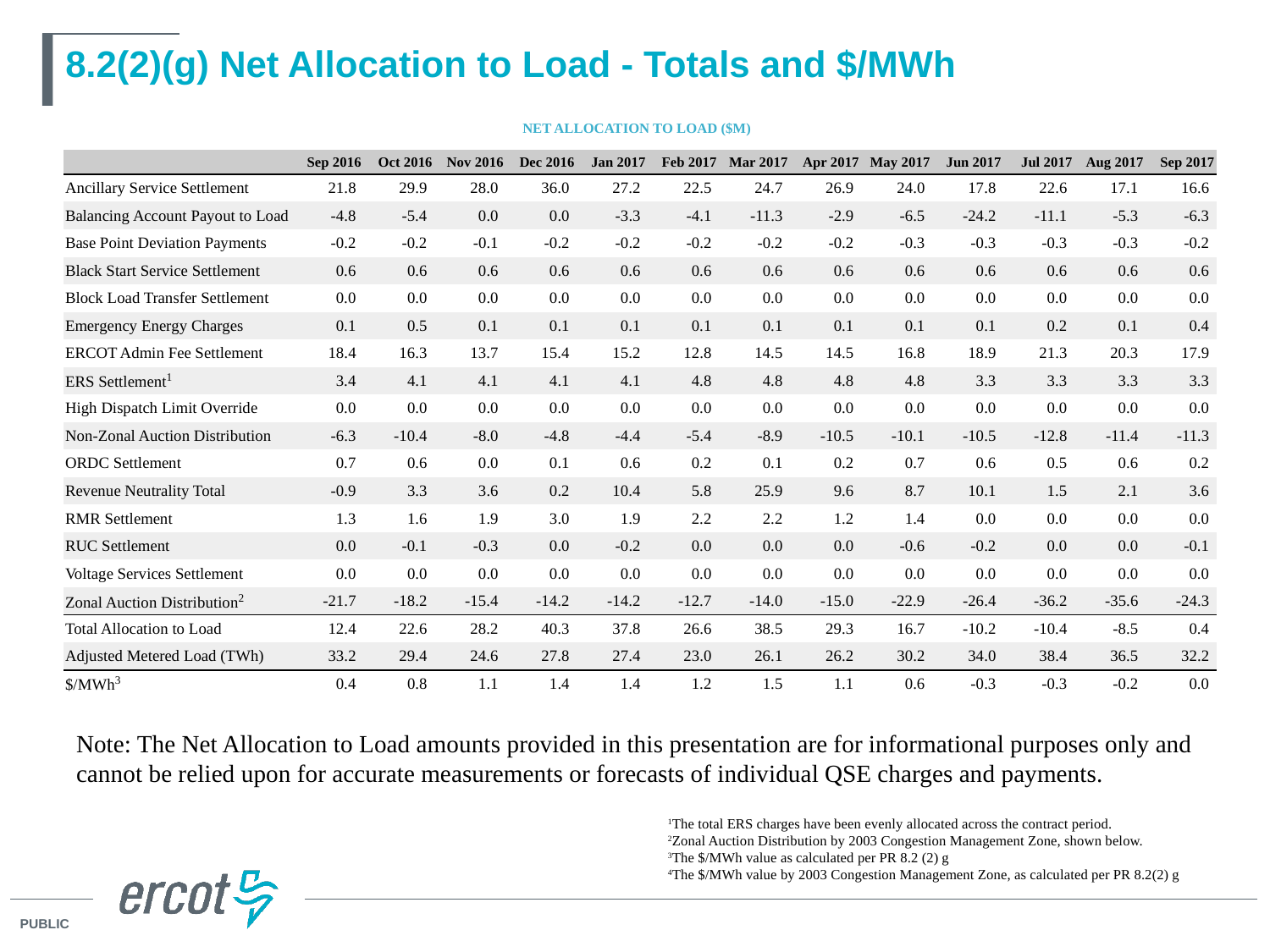

# 8.2(2)(g) Net Allocation to Load - Totals and $/MWh
NET ALLOCATION TO LOAD ($M)
| CHARGE | Sep 2016 | Oct 2016 | Nov 2016 | Dec 2016 | Jan 2017 | Feb 2017 | Mar 2017 | Apr 2017 | May 2017 | Jun 2017 | Jul 2017 | Aug 2017 | Sep 2017 |
| --- | --- | --- | --- | --- | --- | --- | --- | --- | --- | --- | --- | --- | --- |
| Ancillary Service Settlement | 21.8 | 29.9 | 28.0 | 36.0 | 27.2 | 22.5 | 24.7 | 26.9 | 24.0 | 17.8 | 22.6 | 17.1 | 16.6 |
| Balancing Account Payout to Load | -4.8 | -5.4 | 0.0 | 0.0 | -3.3 | -4.1 | -11.3 | -2.9 | -6.5 | -24.2 | -11.1 | -5.3 | -6.3 |
| Base Point Deviation Payments | -0.2 | -0.2 | -0.1 | -0.2 | -0.2 | -0.2 | -0.2 | -0.2 | -0.3 | -0.3 | -0.3 | -0.3 | -0.2 |
| Black Start Service Settlement | 0.6 | 0.6 | 0.6 | 0.6 | 0.6 | 0.6 | 0.6 | 0.6 | 0.6 | 0.6 | 0.6 | 0.6 | 0.6 |
| Block Load Transfer Settlement | 0.0 | 0.0 | 0.0 | 0.0 | 0.0 | 0.0 | 0.0 | 0.0 | 0.0 | 0.0 | 0.0 | 0.0 | 0.0 |
| Emergency Energy Charges | 0.1 | 0.5 | 0.1 | 0.1 | 0.1 | 0.1 | 0.1 | 0.1 | 0.1 | 0.1 | 0.2 | 0.1 | 0.4 |
| ERCOT Admin Fee Settlement | 18.4 | 16.3 | 13.7 | 15.4 | 15.2 | 12.8 | 14.5 | 14.5 | 16.8 | 18.9 | 21.3 | 20.3 | 17.9 |
| ERS Settlement1 | 3.4 | 4.1 | 4.1 | 4.1 | 4.1 | 4.8 | 4.8 | 4.8 | 4.8 | 3.3 | 3.3 | 3.3 | 3.3 |
| High Dispatch Limit Override | 0.0 | 0.0 | 0.0 | 0.0 | 0.0 | 0.0 | 0.0 | 0.0 | 0.0 | 0.0 | 0.0 | 0.0 | 0.0 |
| Non-Zonal Auction Distribution | -6.3 | -10.4 | -8.0 | -4.8 | -4.4 | -5.4 | -8.9 | -10.5 | -10.1 | -10.5 | -12.8 | -11.4 | -11.3 |
| ORDC Settlement | 0.7 | 0.6 | 0.0 | 0.1 | 0.6 | 0.2 | 0.1 | 0.2 | 0.7 | 0.6 | 0.5 | 0.6 | 0.2 |
| Revenue Neutrality Total | -0.9 | 3.3 | 3.6 | 0.2 | 10.4 | 5.8 | 25.9 | 9.6 | 8.7 | 10.1 | 1.5 | 2.1 | 3.6 |
| RMR Settlement | 1.3 | 1.6 | 1.9 | 3.0 | 1.9 | 2.2 | 2.2 | 1.2 | 1.4 | 0.0 | 0.0 | 0.0 | 0.0 |
| RUC Settlement | 0.0 | -0.1 | -0.3 | 0.0 | -0.2 | 0.0 | 0.0 | 0.0 | -0.6 | -0.2 | 0.0 | 0.0 | -0.1 |
| Voltage Services Settlement | 0.0 | 0.0 | 0.0 | 0.0 | 0.0 | 0.0 | 0.0 | 0.0 | 0.0 | 0.0 | 0.0 | 0.0 | 0.0 |
| Zonal Auction Distribution2 | -21.7 | -18.2 | -15.4 | -14.2 | -14.2 | -12.7 | -14.0 | -15.0 | -22.9 | -26.4 | -36.2 | -35.6 | -24.3 |
| Total Allocation to Load | 12.4 | 22.6 | 28.2 | 40.3 | 37.8 | 26.6 | 38.5 | 29.3 | 16.7 | -10.2 | -10.4 | -8.5 | 0.4 |
| Adjusted Metered Load (TWh) | 33.2 | 29.4 | 24.6 | 27.8 | 27.4 | 23.0 | 26.1 | 26.2 | 30.2 | 34.0 | 38.4 | 36.5 | 32.2 |
| $/MWh3 | 0.4 | 0.8 | 1.1 | 1.4 | 1.4 | 1.2 | 1.5 | 1.1 | 0.6 | -0.3 | -0.3 | -0.2 | 0.0 |
Note: The Net Allocation to Load amounts provided in this presentation are for informational purposes only and cannot be relied upon for accurate measurements or forecasts of individual QSE charges and payments.

1The total ERS charges have been evenly allocated across the contract period.
2Zonal Auction Distribution by 2003 Congestion Management Zone, shown below.
3The $/MWh value as calculated per PR 8.2 (2) g
4The $/MWh value by 2003 Congestion Management Zone, as calculated per PR 8.2(2) g